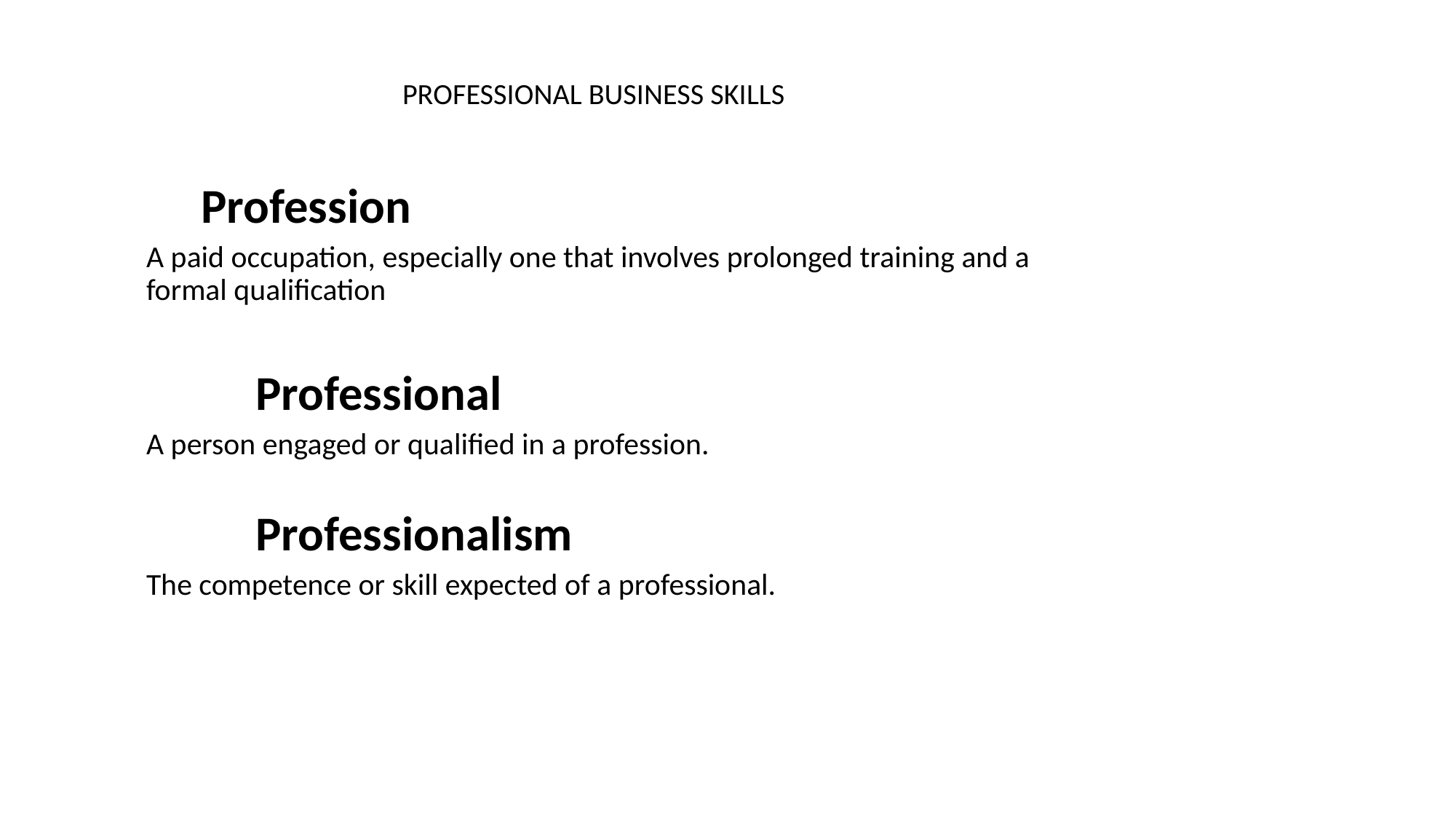

# PROFESSIONAL BUSINESS SKILLS
	Profession
A paid occupation, especially one that involves prolonged training and a formal qualification

	Professional
A person engaged or qualified in a profession.

	Professionalism
The competence or skill expected of a professional.